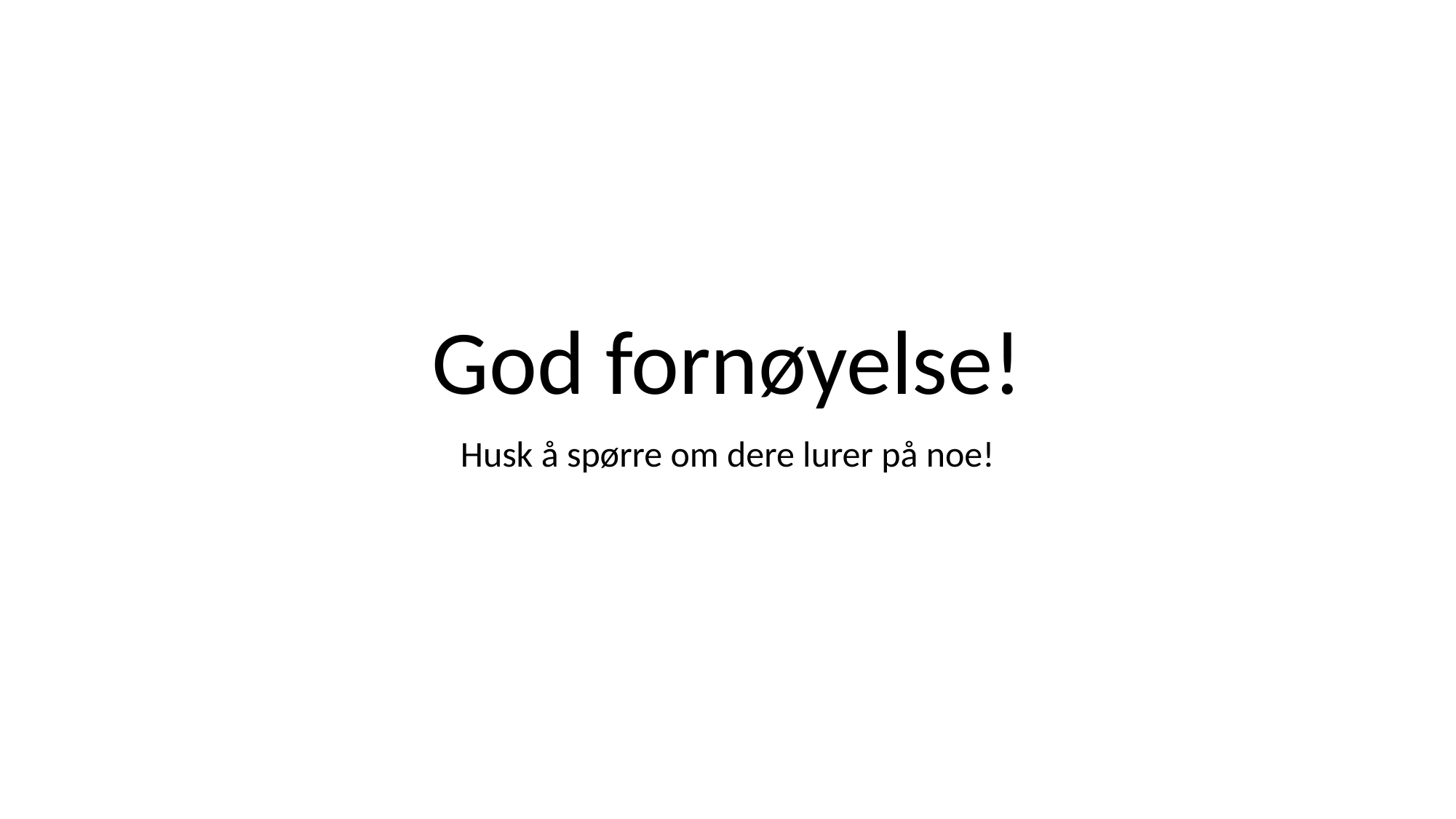

# God fornøyelse!
Husk å spørre om dere lurer på noe!